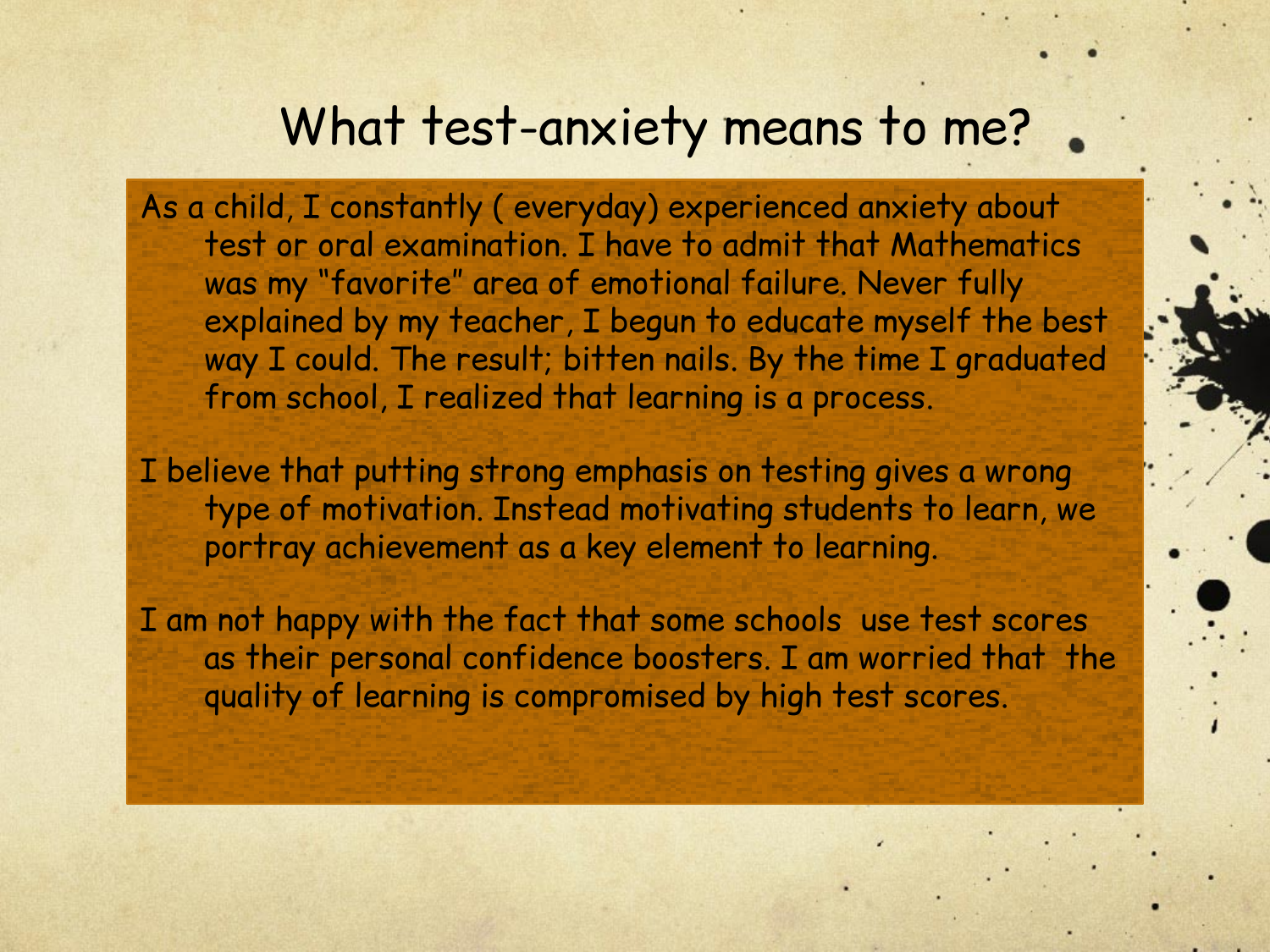

# What test-anxiety means to me?
As a child, I constantly ( everyday) experienced anxiety about test or oral examination. I have to admit that Mathematics was my “favorite” area of emotional failure. Never fully explained by my teacher, I begun to educate myself the best way I could. The result; bitten nails. By the time I graduated from school, I realized that learning is a process.
I believe that putting strong emphasis on testing gives a wrong type of motivation. Instead motivating students to learn, we portray achievement as a key element to learning.
I am not happy with the fact that some schools  use test scores as their personal confidence boosters. I am worried that  the quality of learning is compromised by high test scores.